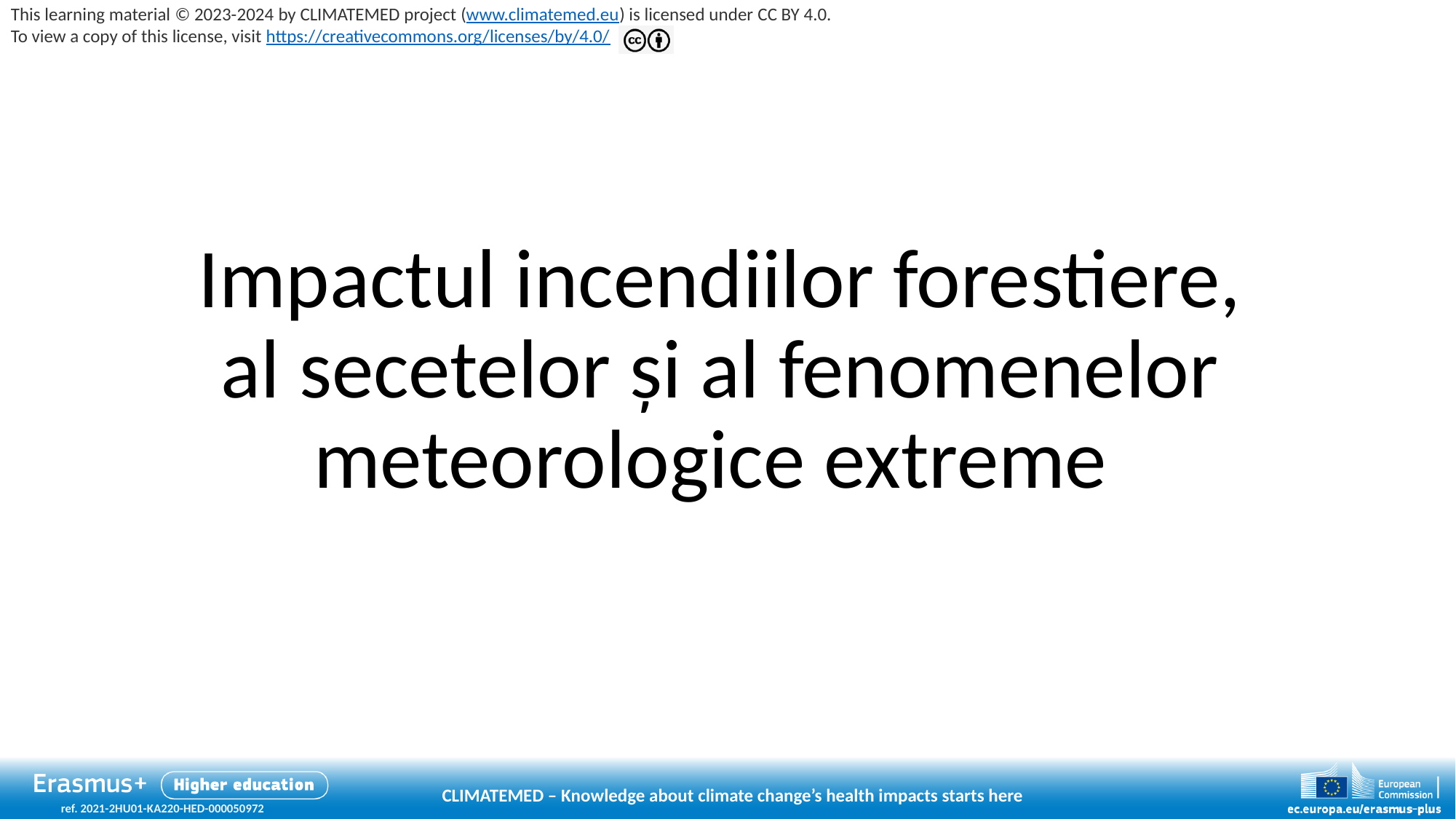

# Impactul incendiilor forestiere, al secetelor și al fenomenelor meteorologice extreme